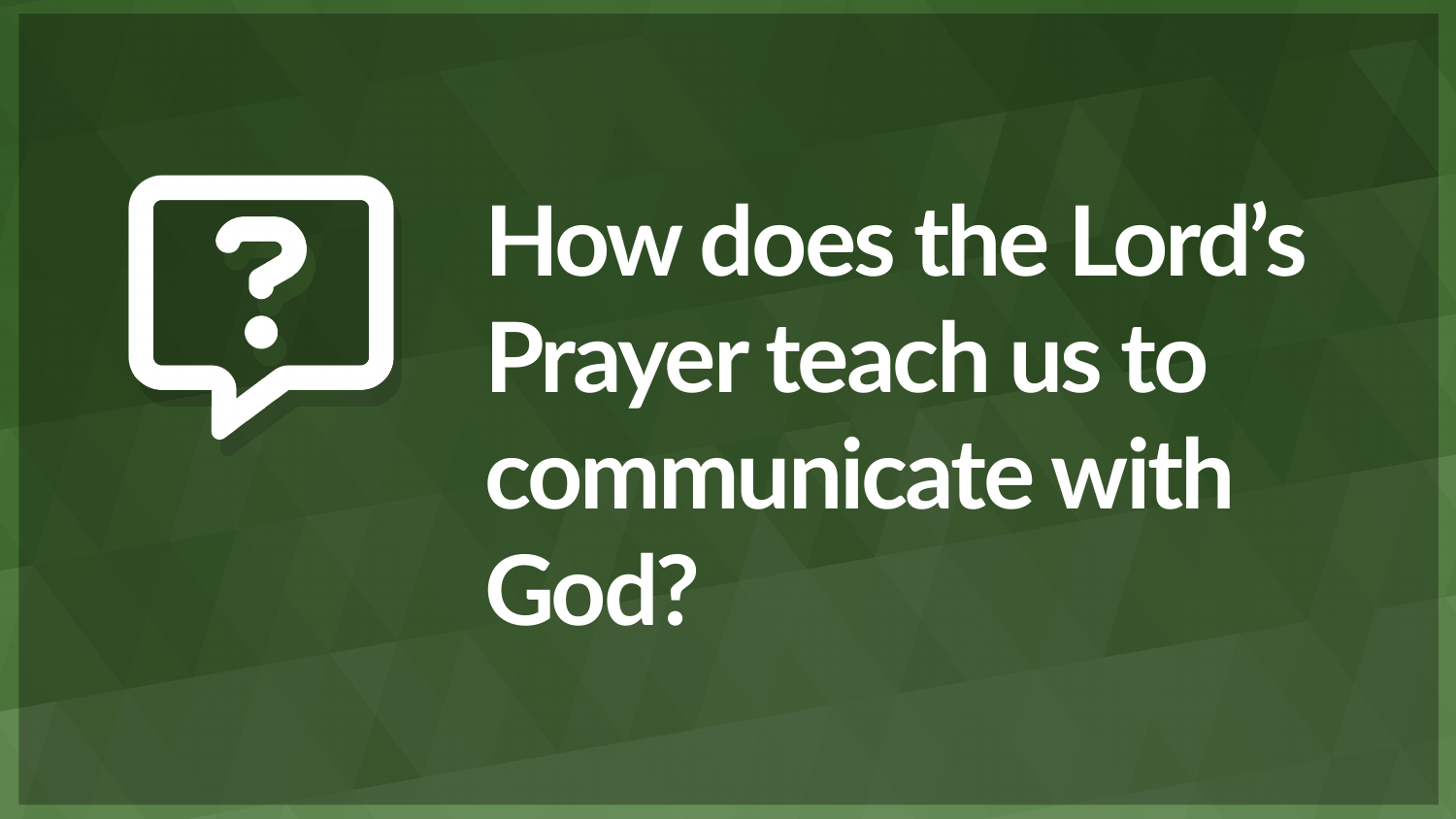

# How does the Lord’s Prayer teach us to communicate with God?